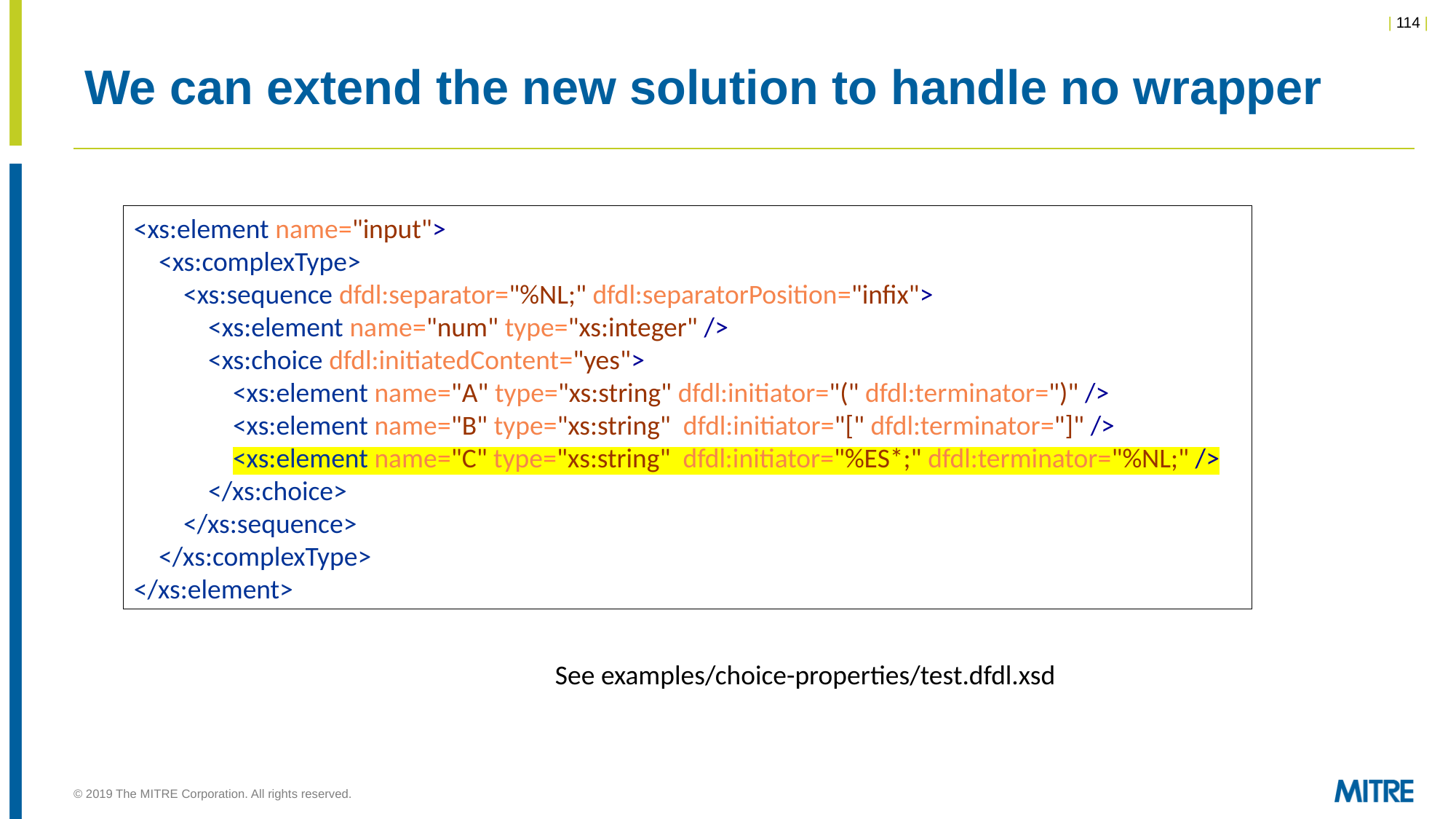

# We can extend the new solution to handle no wrapper
<xs:element name="input">
    <xs:complexType>
        <xs:sequence dfdl:separator="%NL;" dfdl:separatorPosition="infix">
            <xs:element name="num" type="xs:integer" />
            <xs:choice dfdl:initiatedContent="yes">
                <xs:element name="A" type="xs:string" dfdl:initiator="(" dfdl:terminator=")" />
                <xs:element name="B" type="xs:string"  dfdl:initiator="[" dfdl:terminator="]" />
                <xs:element name="C" type="xs:string"  dfdl:initiator="%ES*;" dfdl:terminator="%NL;" />
            </xs:choice>
        </xs:sequence>
    </xs:complexType>
</xs:element>
See examples/choice-properties/test.dfdl.xsd
© 2019 The MITRE Corporation. All rights reserved.